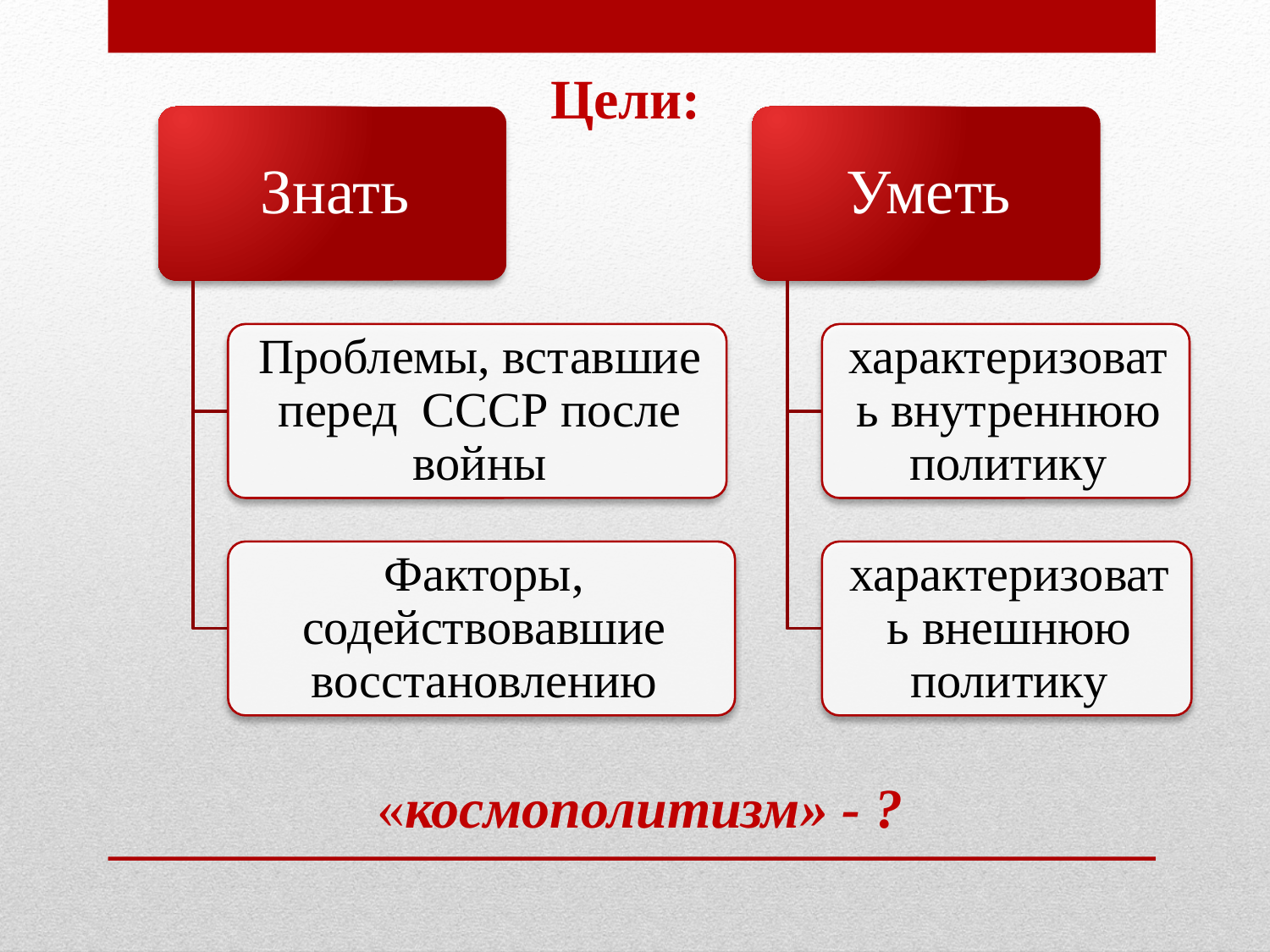

# Цели:
Знать
Проблемы, вставшие перед  СССР после войны
Факторы, содействовавшие восстановлению
Уметь
характеризовать внутреннюю политику
характеризовать внешнюю политику
«космополитизм» - ?